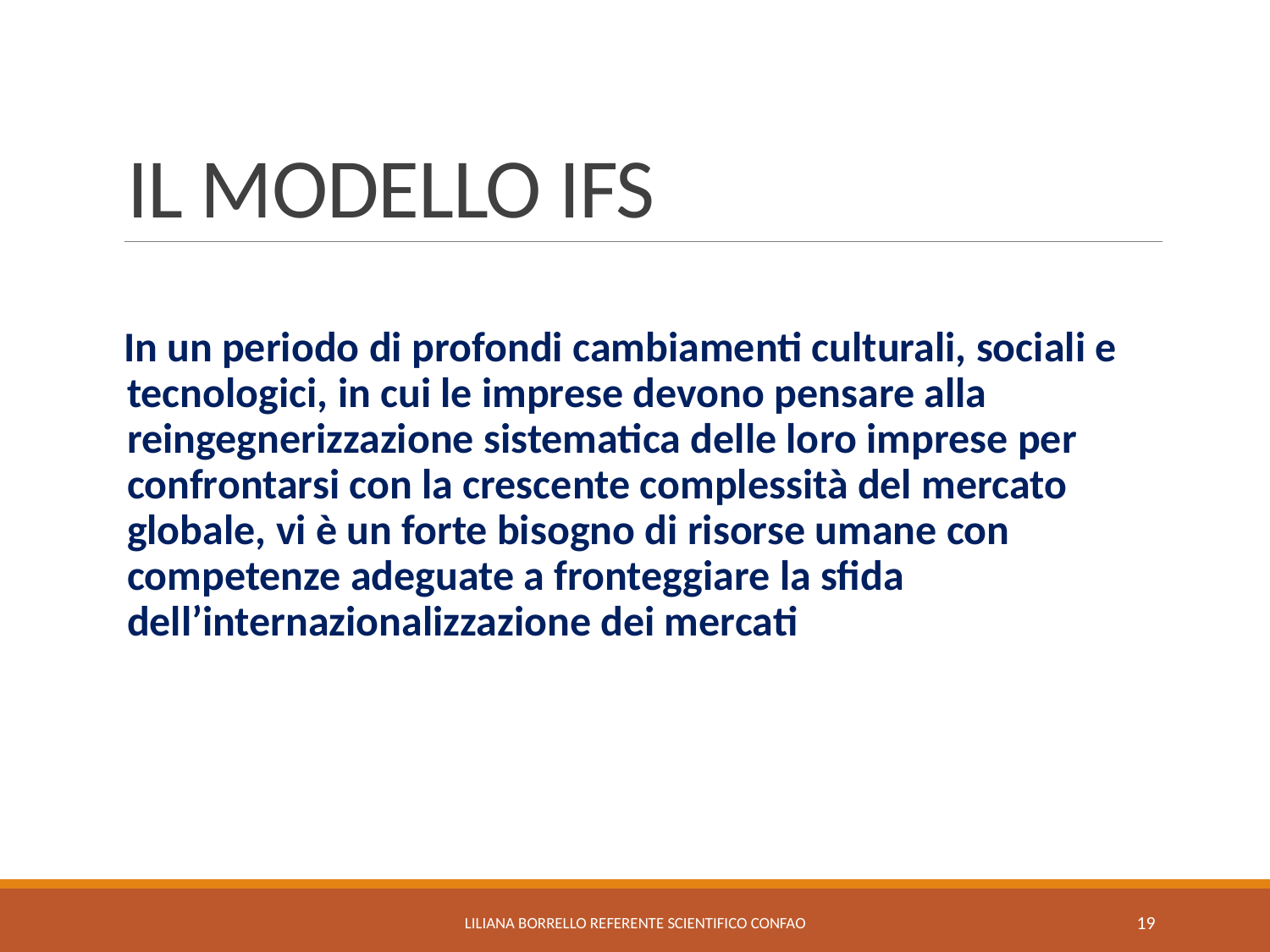

# IL MODELLO IFS

 In un periodo di profondi cambiamenti culturali, sociali e tecnologici, in cui le imprese devono pensare alla reingegnerizzazione sistematica delle loro imprese per confrontarsi con la crescente complessità del mercato globale, vi è un forte bisogno di risorse umane con competenze adeguate a fronteggiare la sfida dell’internazionalizzazione dei mercati
LILIANA BORRELLO referente scientifico Confao
19